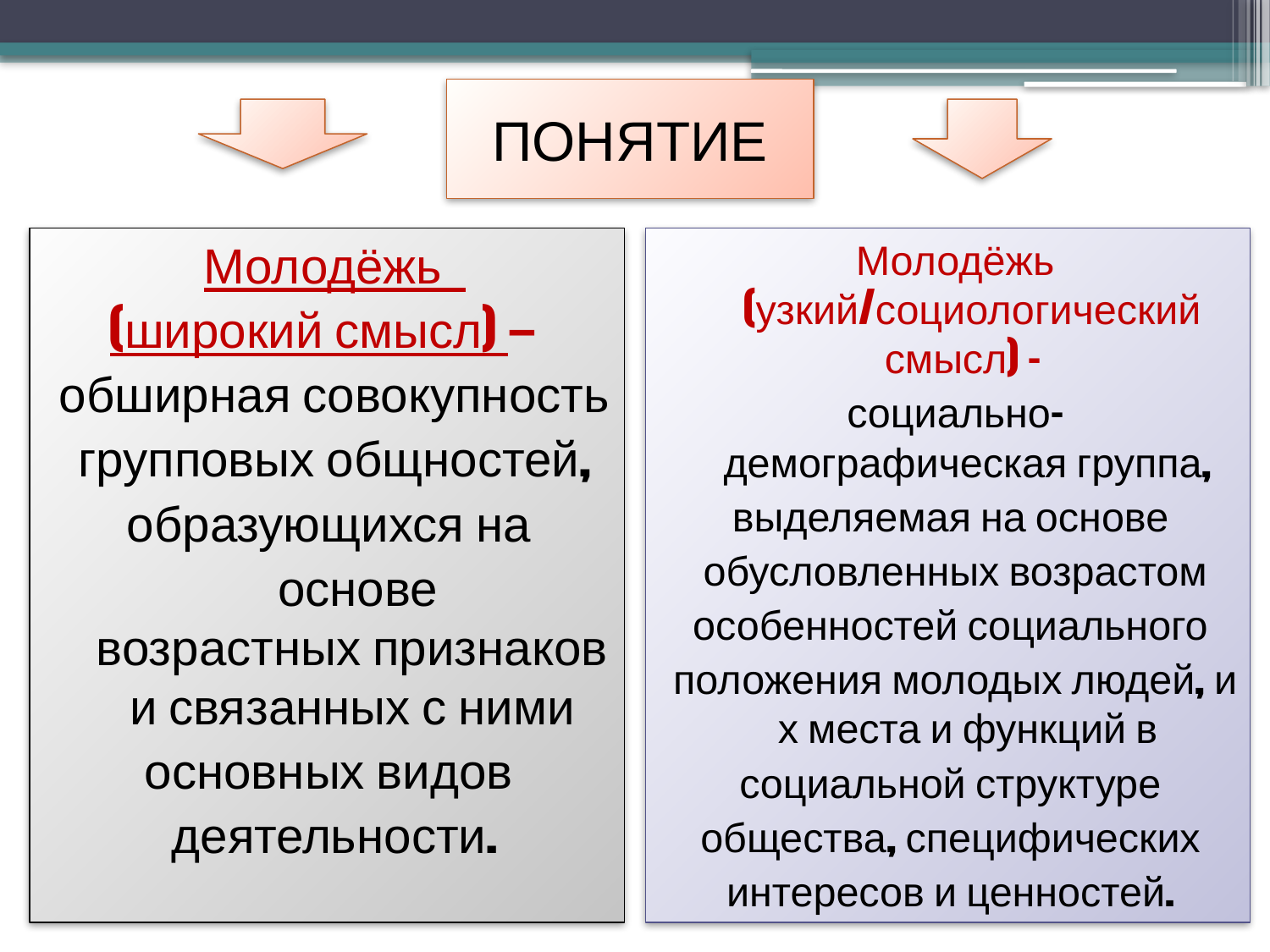

# ПОНЯТИЕ

Молодёжь
(широкий смысл) —
обширная совокупность
 групповых общностей,
образующихся на
    основе возрастных признаков и связанных с ними
основных видов
деятельности.
Молодёжь (узкий/социологический смысл) -
социально-демографическая группа,
выделяемая на основе
обусловленных возрастом
особенностей социального
положения молодых людей, их места и функций в
социальной структуре
общества, специфических
интересов и ценностей.